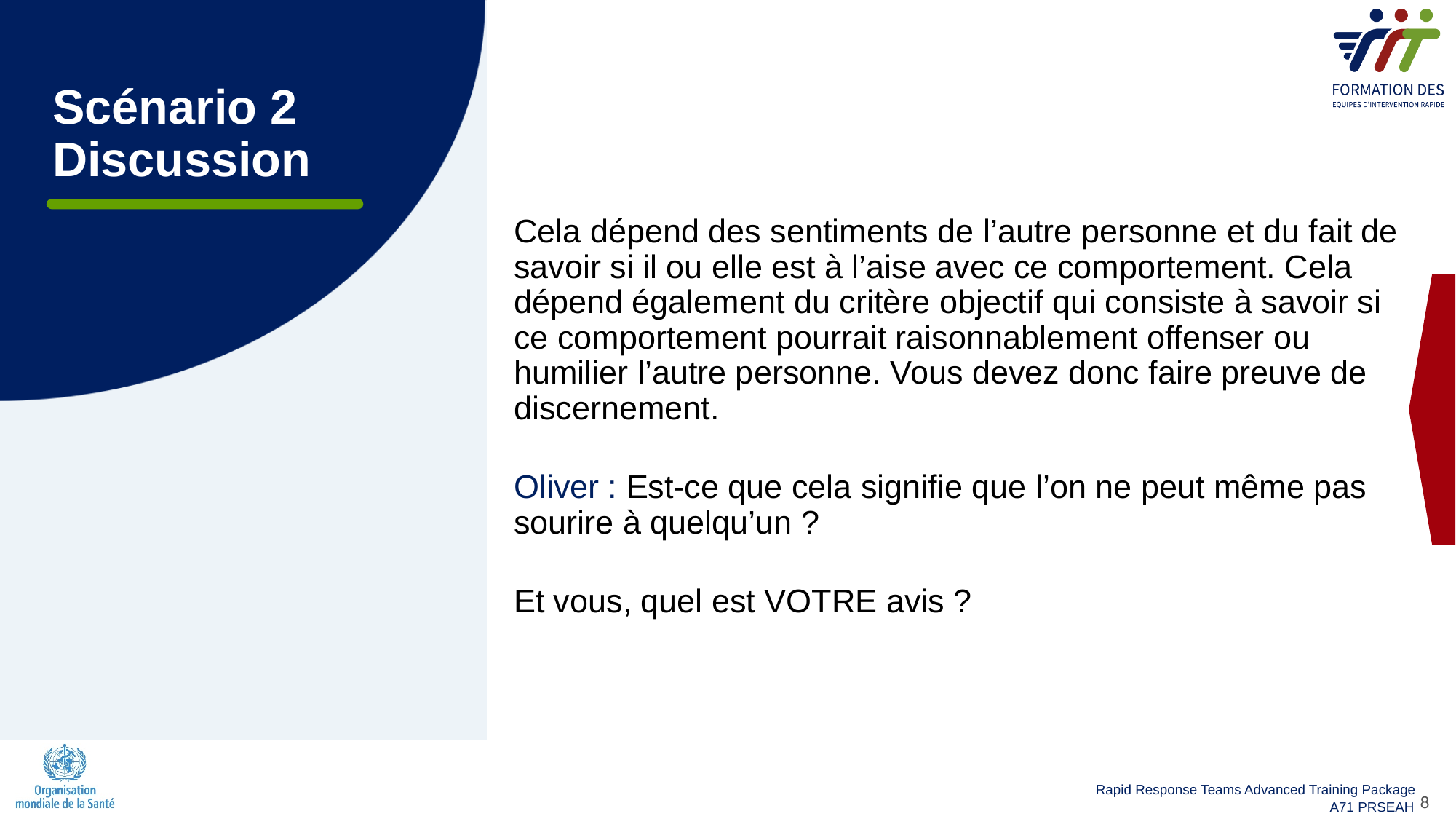

Scénario 2
Discussion

Cela dépend des sentiments de l’autre personne et du fait de savoir si il ou elle est à l’aise avec ce comportement. Cela dépend également du critère objectif qui consiste à savoir si ce comportement pourrait raisonnablement offenser ou humilier l’autre personne. Vous devez donc faire preuve de discernement.

Oliver : Est-ce que cela signifie que l’on ne peut même pas sourire à quelqu’un ?

Et vous, quel est VOTRE avis ?